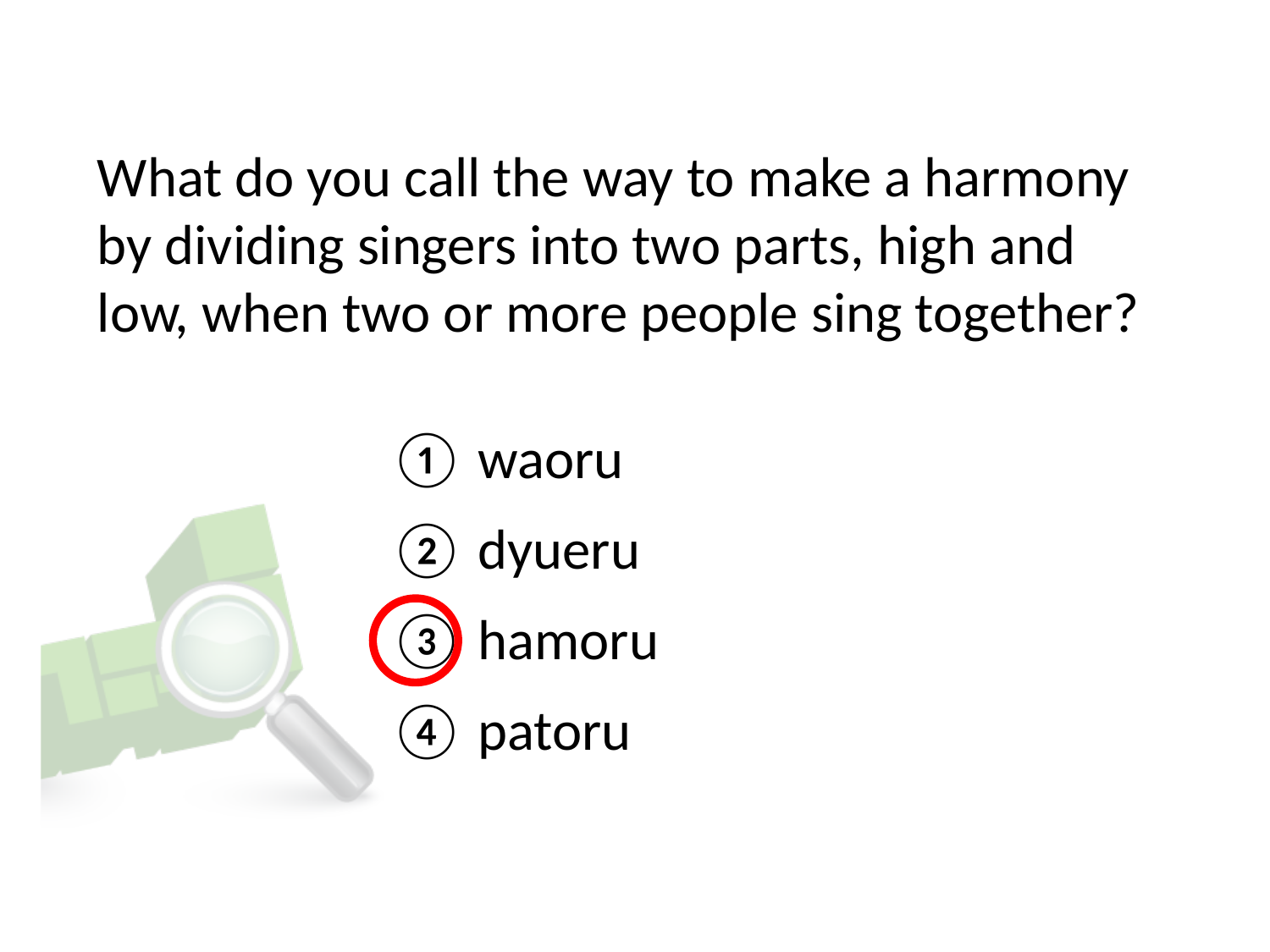

# What do you call the way to make a harmony by dividing singers into two parts, high and low, when two or more people sing together?
① waoru
② dyueru
③ hamoru
④ patoru